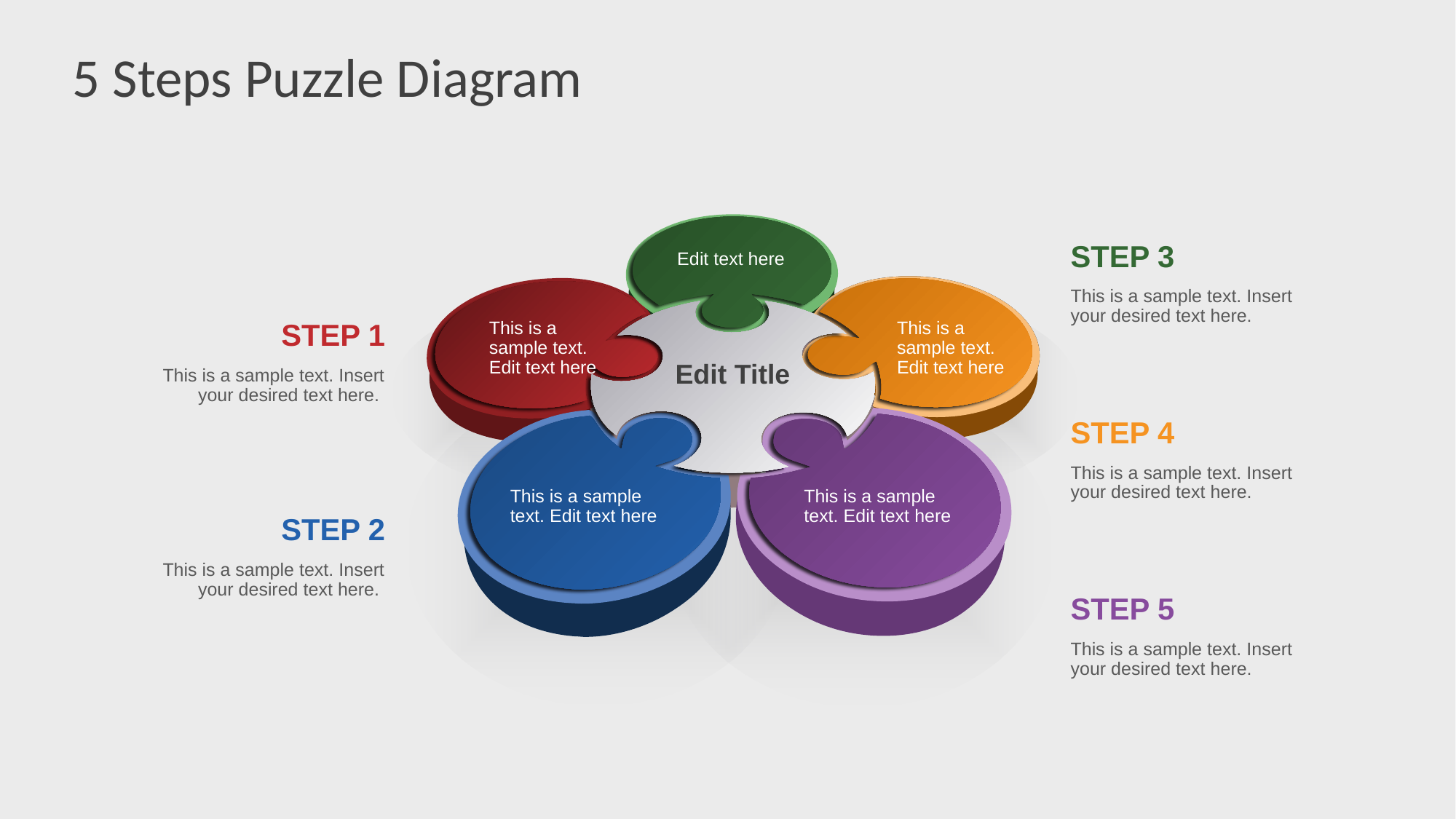

# 5 Steps Puzzle Diagram

STEP 3
This is a sample text. Insert your desired text here.

Edit text here

STEP 1
This is a sample text. Insert your desired text here.
This is a sample text. Edit text here
This is a sample text. Edit text here
Edit Title

STEP 4
This is a sample text. Insert your desired text here.

This is a sample text. Edit text here
This is a sample text. Edit text here
STEP 2
This is a sample text. Insert your desired text here.
STEP 5
This is a sample text. Insert your desired text here.